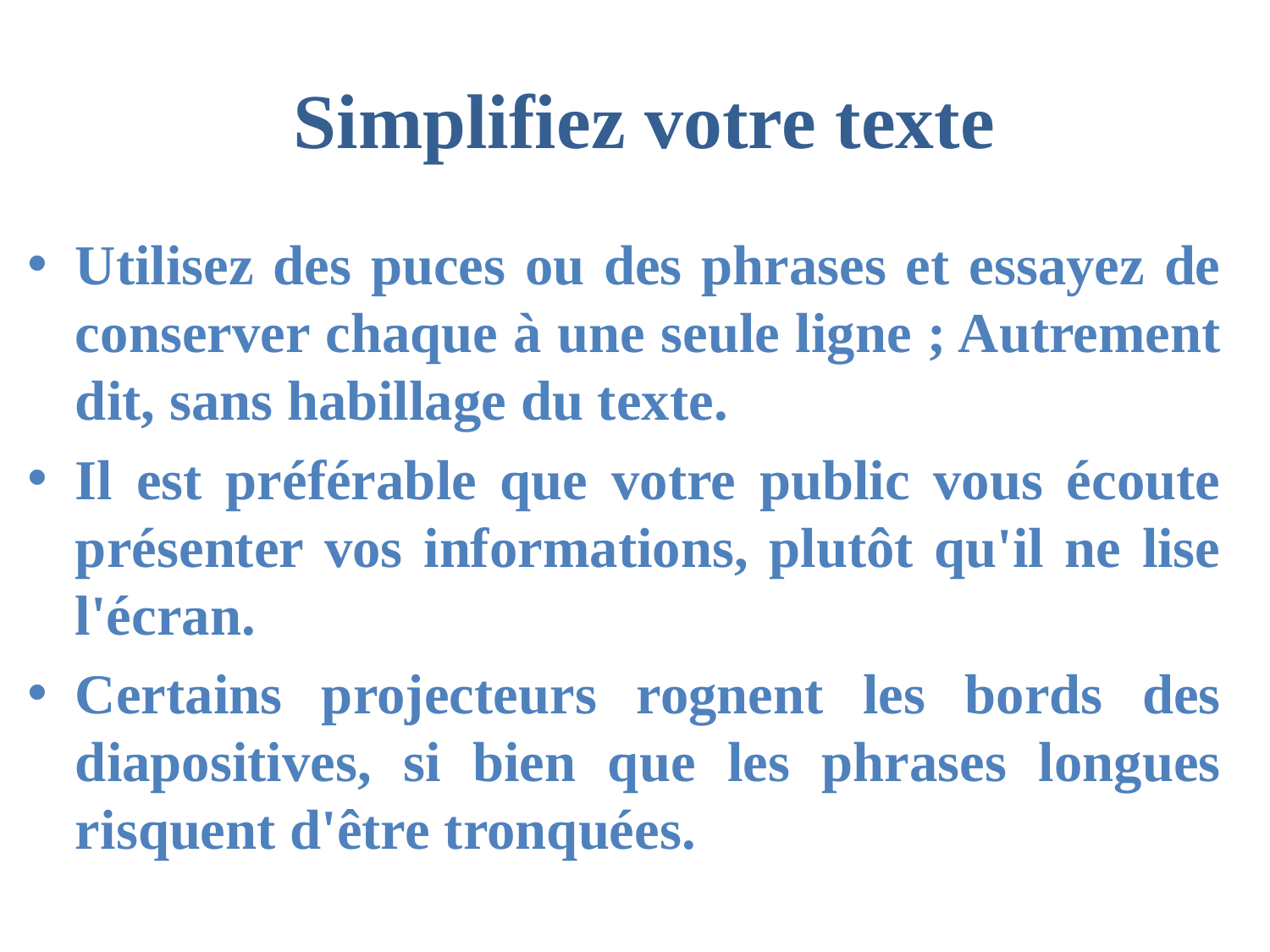

# Simplifiez votre texte
Utilisez des puces ou des phrases et essayez de conserver chaque à une seule ligne ; Autrement dit, sans habillage du texte.
Il est préférable que votre public vous écoute présenter vos informations, plutôt qu'il ne lise l'écran.
Certains projecteurs rognent les bords des diapositives, si bien que les phrases longues risquent d'être tronquées.